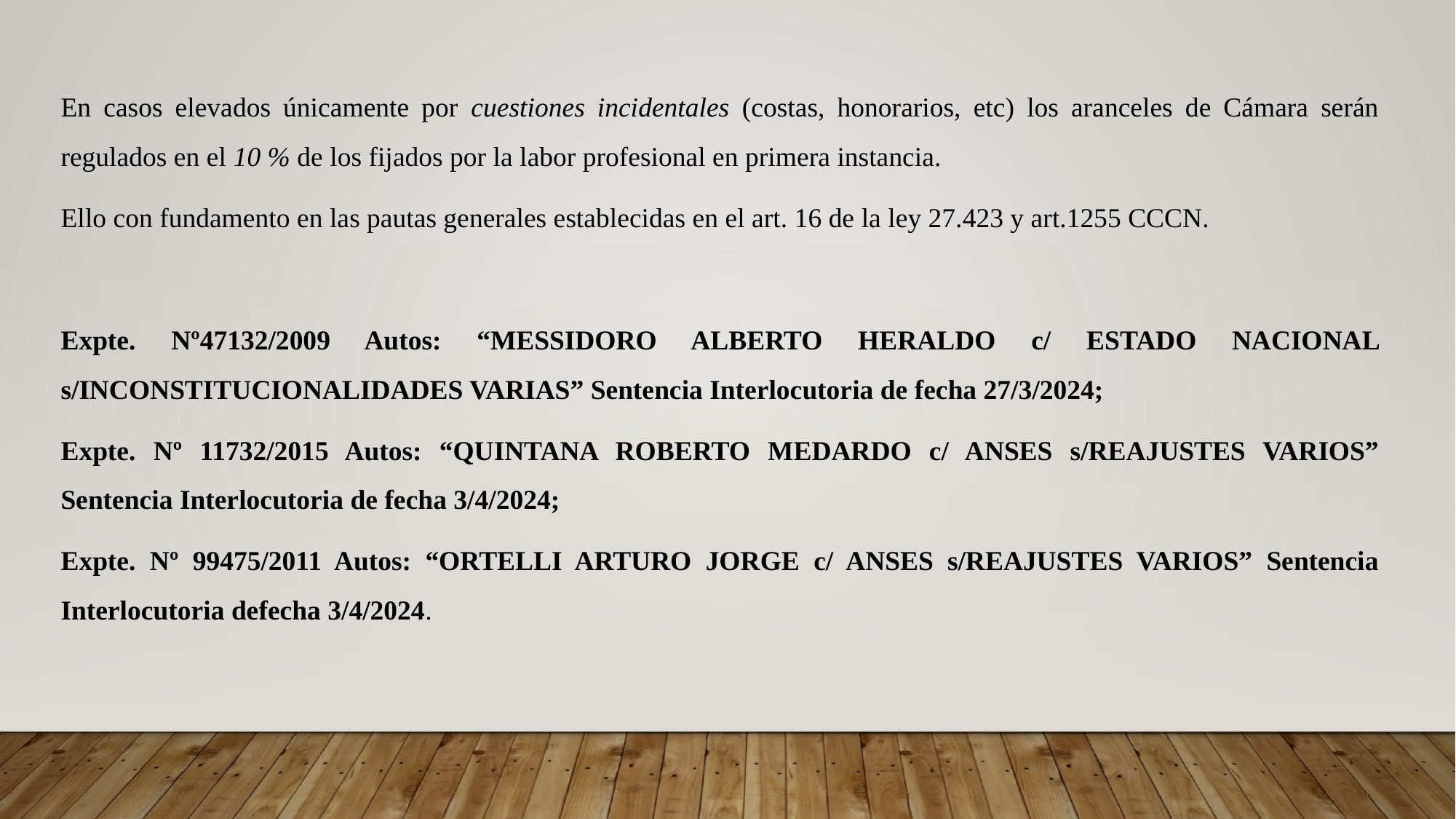

En casos elevados únicamente por cuestiones incidentales (costas, honorarios, etc) los aranceles de Cámara serán regulados en el 10 % de los fijados por la labor profesional en primera instancia.
Ello con fundamento en las pautas generales establecidas en el art. 16 de la ley 27.423 y art.1255 CCCN.

Expte. Nº47132/2009 Autos: “MESSIDORO ALBERTO HERALDO c/ ESTADO NACIONAL s/INCONSTITUCIONALIDADES VARIAS” Sentencia Interlocutoria de fecha 27/3/2024;
Expte. Nº 11732/2015 Autos: “QUINTANA ROBERTO MEDARDO c/ ANSES s/REAJUSTES VARIOS” Sentencia Interlocutoria de fecha 3/4/2024;
Expte. Nº 99475/2011 Autos: “ORTELLI ARTURO JORGE c/ ANSES s/REAJUSTES VARIOS” Sentencia Interlocutoria defecha 3/4/2024.